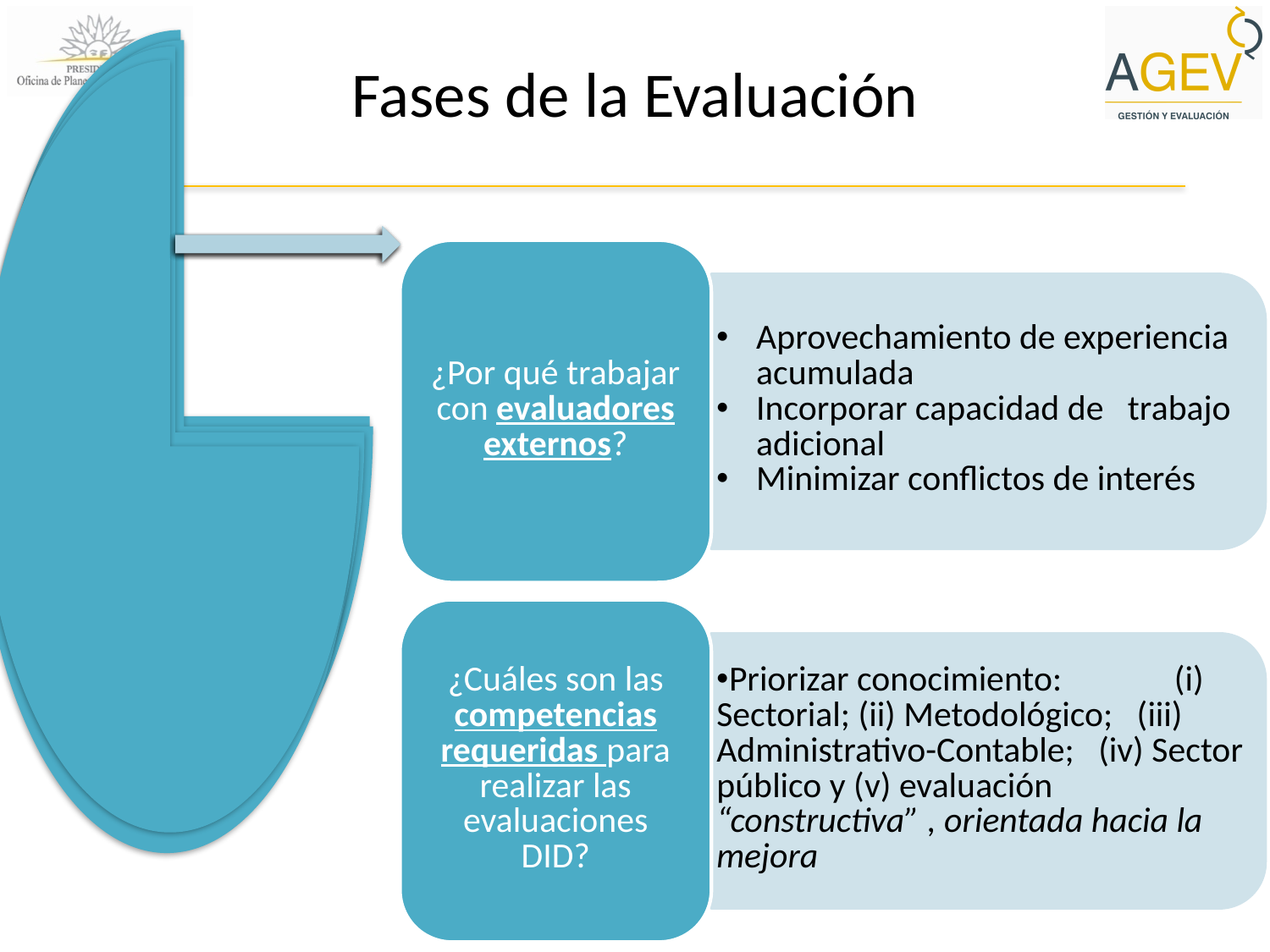

Selección de evaluador
# Fases de la Evaluación
¿Cuáles son las competencias requeridas para realizar las evaluaciones DID?
Priorizar conocimiento:              (i) Sectorial; (ii) Metodológico;   (iii) Administrativo-Contable;   (iv) Sector público y (v) evaluación “constructiva” , orientada hacia la mejora
¿Por qué trabajar con evaluadores externos?
Aprovechamiento de experiencia acumulada
Incorporar capacidad de   trabajo adicional
Minimizar conflictos de interés